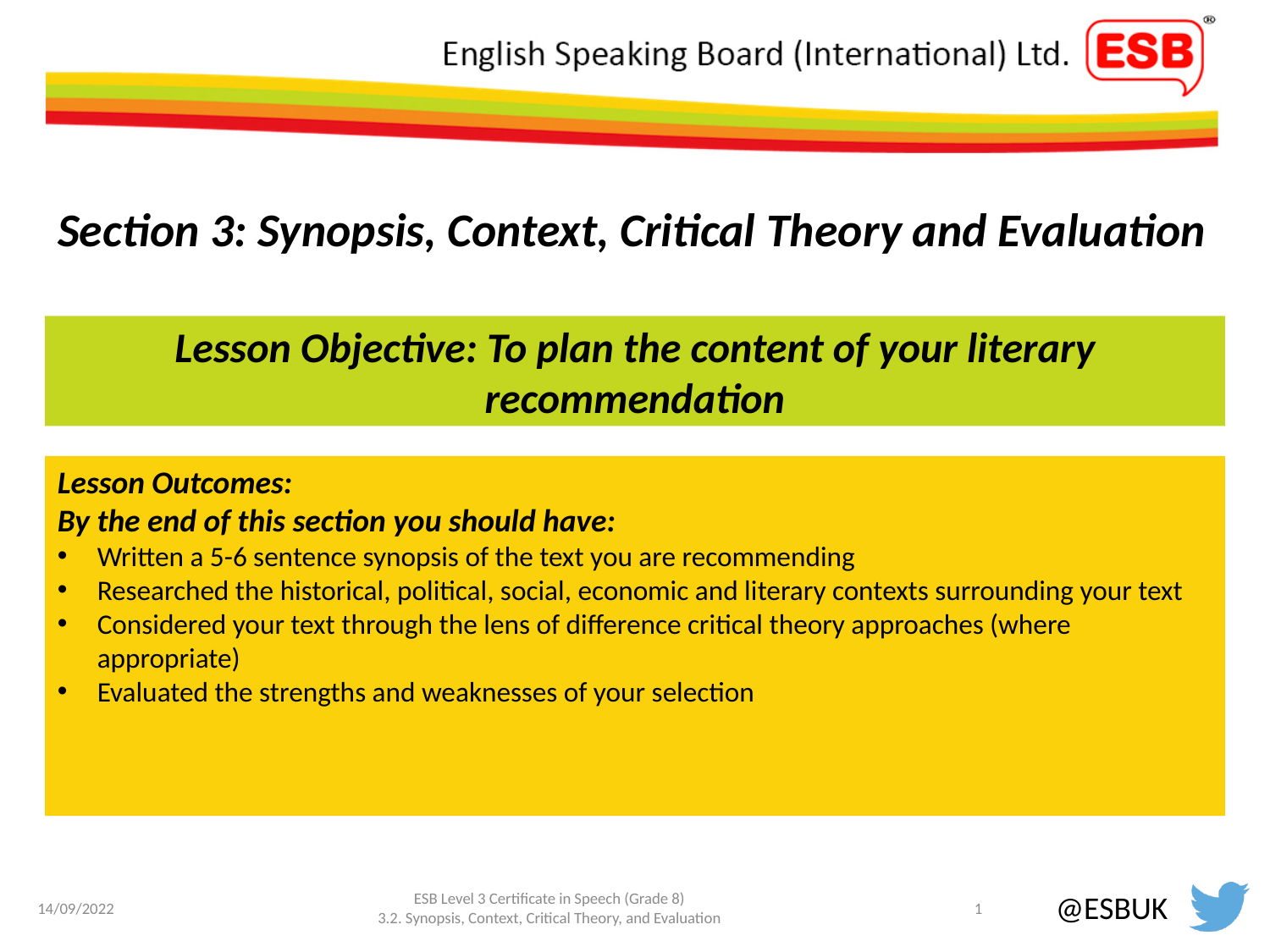

# Section 3: Synopsis, Context, Critical Theory and Evaluation
Lesson Objective: To plan the content of your literary recommendation
Lesson Outcomes:
By the end of this section you should have:
Written a 5-6 sentence synopsis of the text you are recommending
Researched the historical, political, social, economic and literary contexts surrounding your text
Considered your text through the lens of difference critical theory approaches (where appropriate)
Evaluated the strengths and weaknesses of your selection

14/09/2022
ESB Level 3 Certificate in Speech (Grade 8)
3.2. Synopsis, Context, Critical Theory, and Evaluation
1